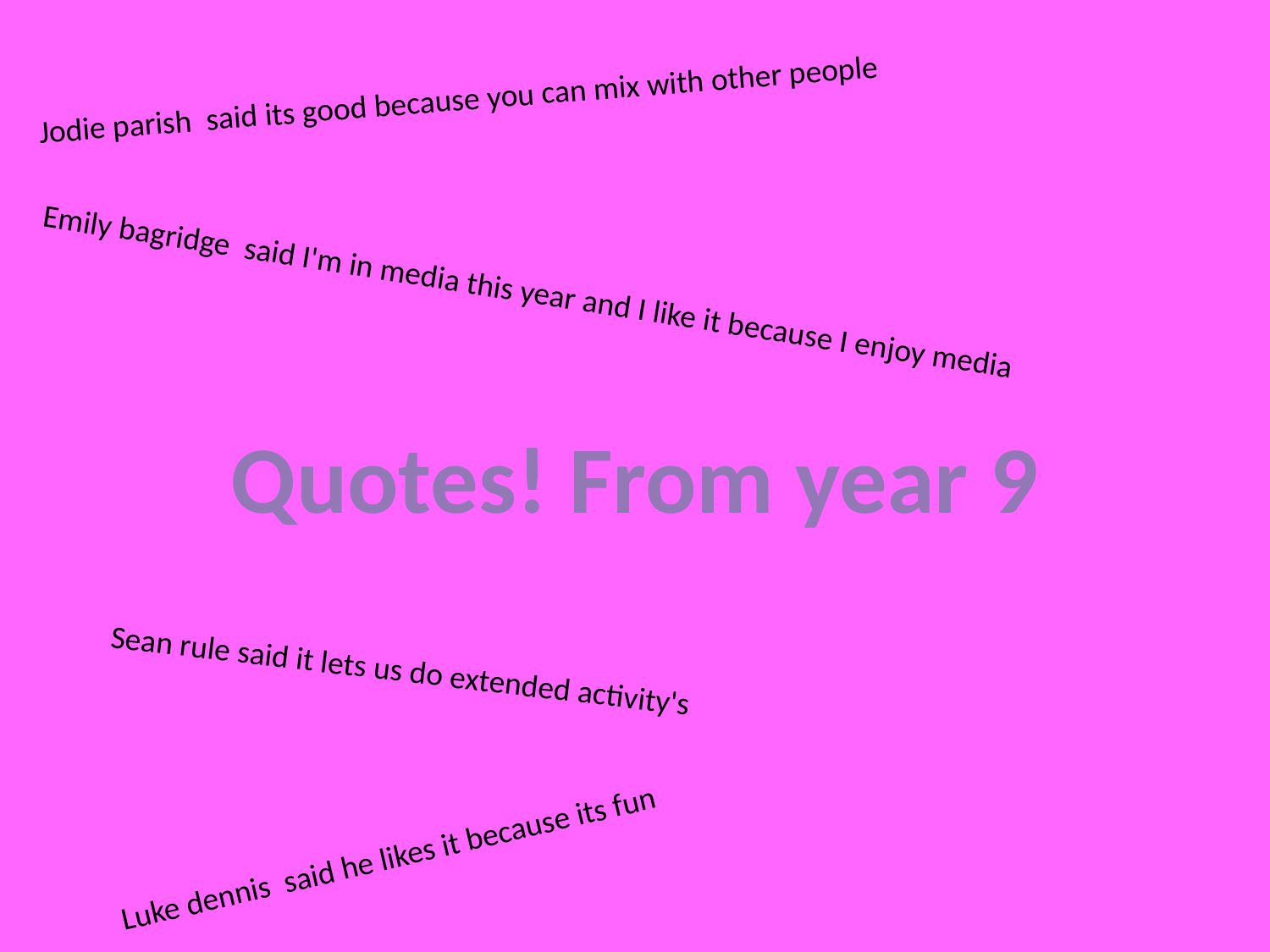

Jodie parish  said its good because you can mix with other people
Emily bagridge  said I'm in media this year and I like it because I enjoy media
Quotes! From year 9
Sean rule said it lets us do extended activity's
Luke dennis  said he likes it because its fun